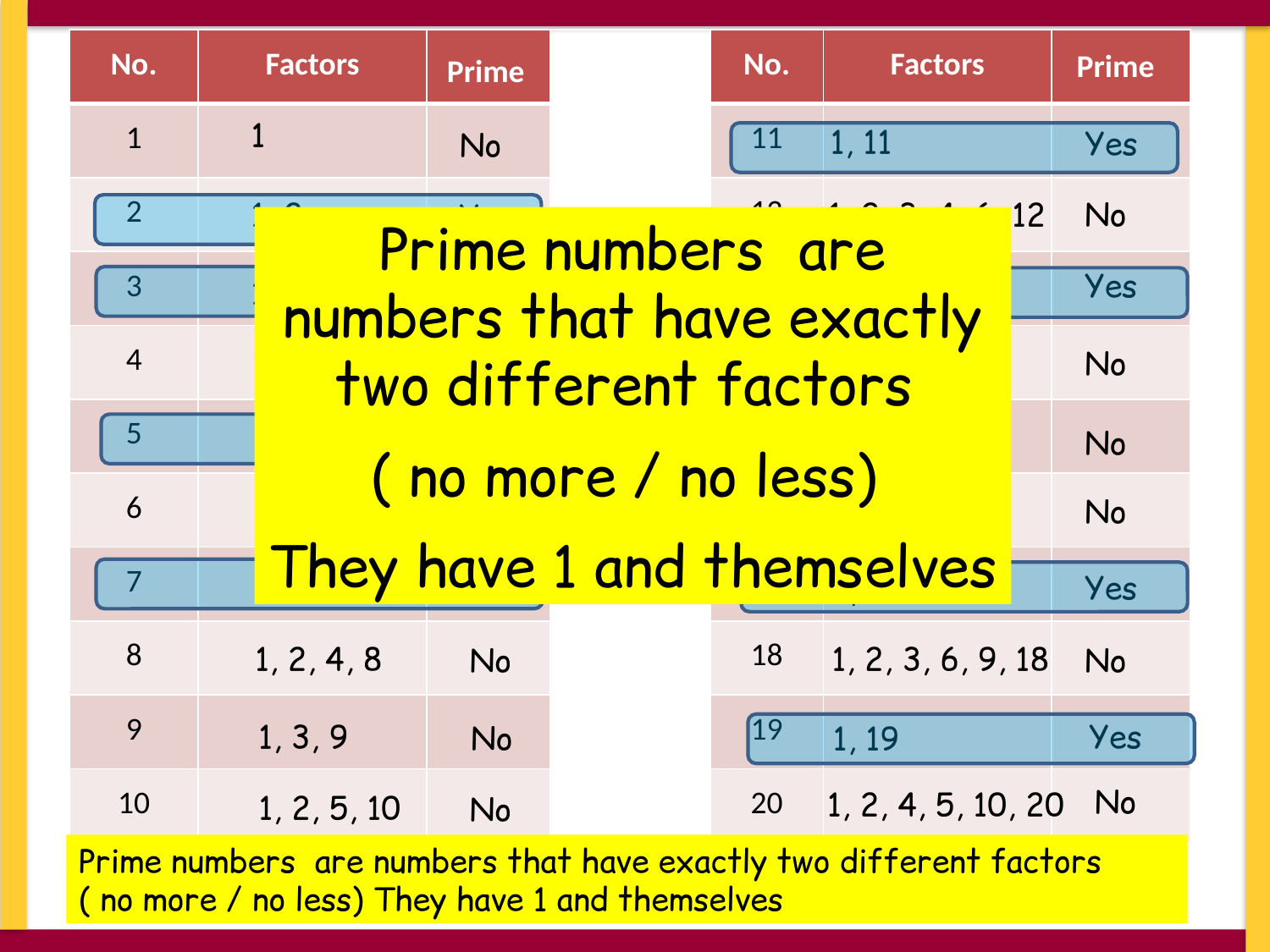

| No. | Factors |  |  | No. | Factors |  |
| --- | --- | --- | --- | --- | --- | --- |
| 1 |  |  |  | 11 |  |  |
| 2 |  |  |  | 12 |  |  |
| 3 |  |  |  | 13 |  |  |
| 4 |  |  |  | 14 |  |  |
| 5 |  |  |  | 15 |  |  |
| 6 |  |  |  | 16 |  |  |
| 7 |  |  |  | 17 |  |  |
| 8 |  |  |  | 18 |  |  |
| 9 |  |  |  | 19 |  |  |
| 10 |  |  |  | 20 |  |  |
Prime
Prime
1
1, 11
Yes
No

1, 2
1, 2, 3, 4, 6, 12
No
Yes
Prime numbers  are numbers that have exactly two different factors

( no more / no less)

They have 1 and themselves
Yes
1, 13
1, 3
Yes
1, 2,7, 14
1, 2, 4
No
No
1, 5
Yes
1, 3, 5, 15
No
1, 2, 4,8,16
1, 2, 3, 6
No
No
1, 7
Yes
Yes
1, 17
1, 2, 4, 8
1, 2, 3, 6, 9, 18
No
No
Yes
1, 3, 9
No
1, 19
No
1, 2, 4, 5, 10, 20
1, 2, 5, 10
No
Prime numbers  are numbers that have exactly two different factors
( no more / no less) They have 1 and themselves